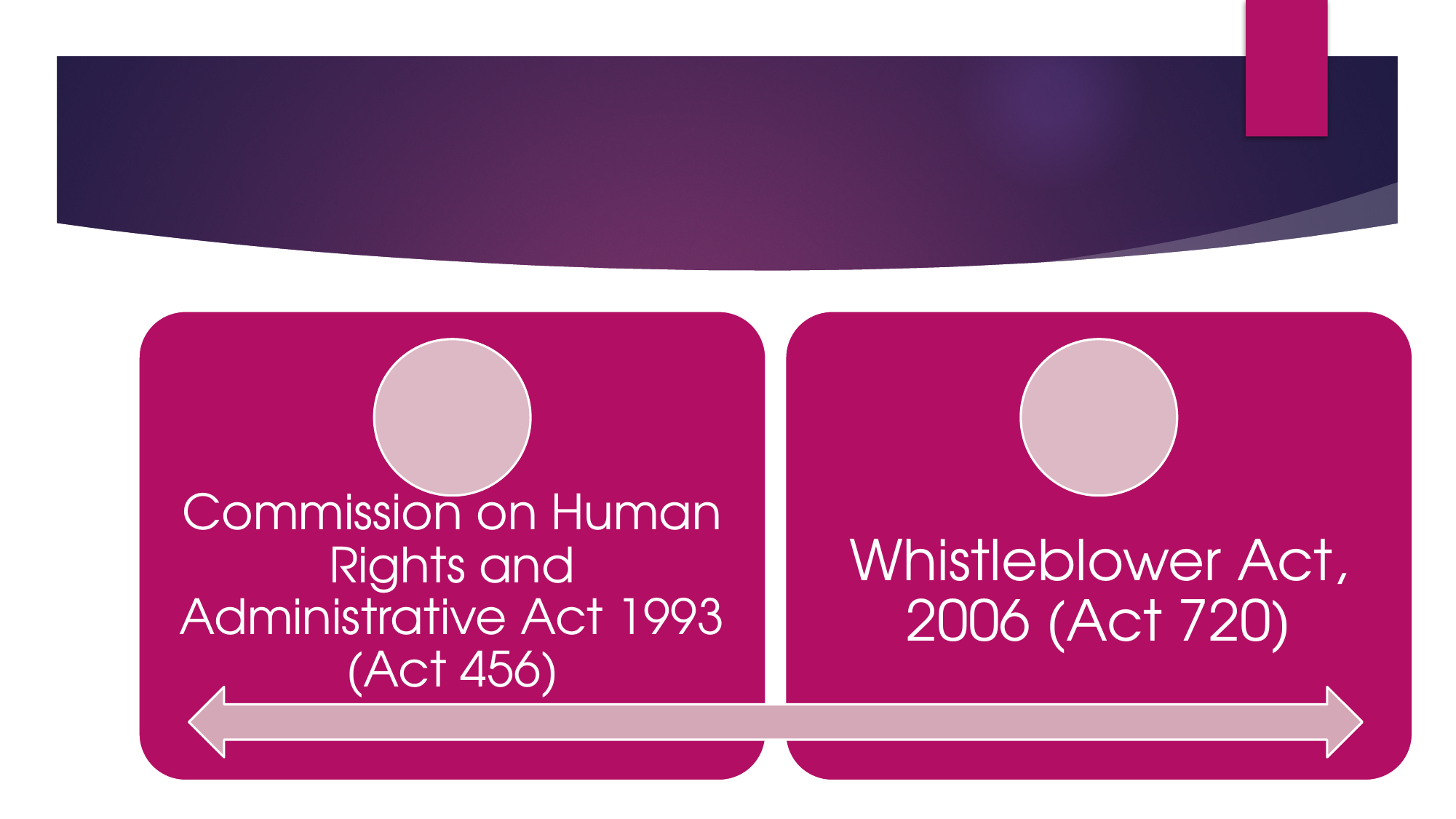

#

Commission on Human Rights and Administrative Act 1993 (Act 456)
Whistleblower Act, 2006 (Act 720)